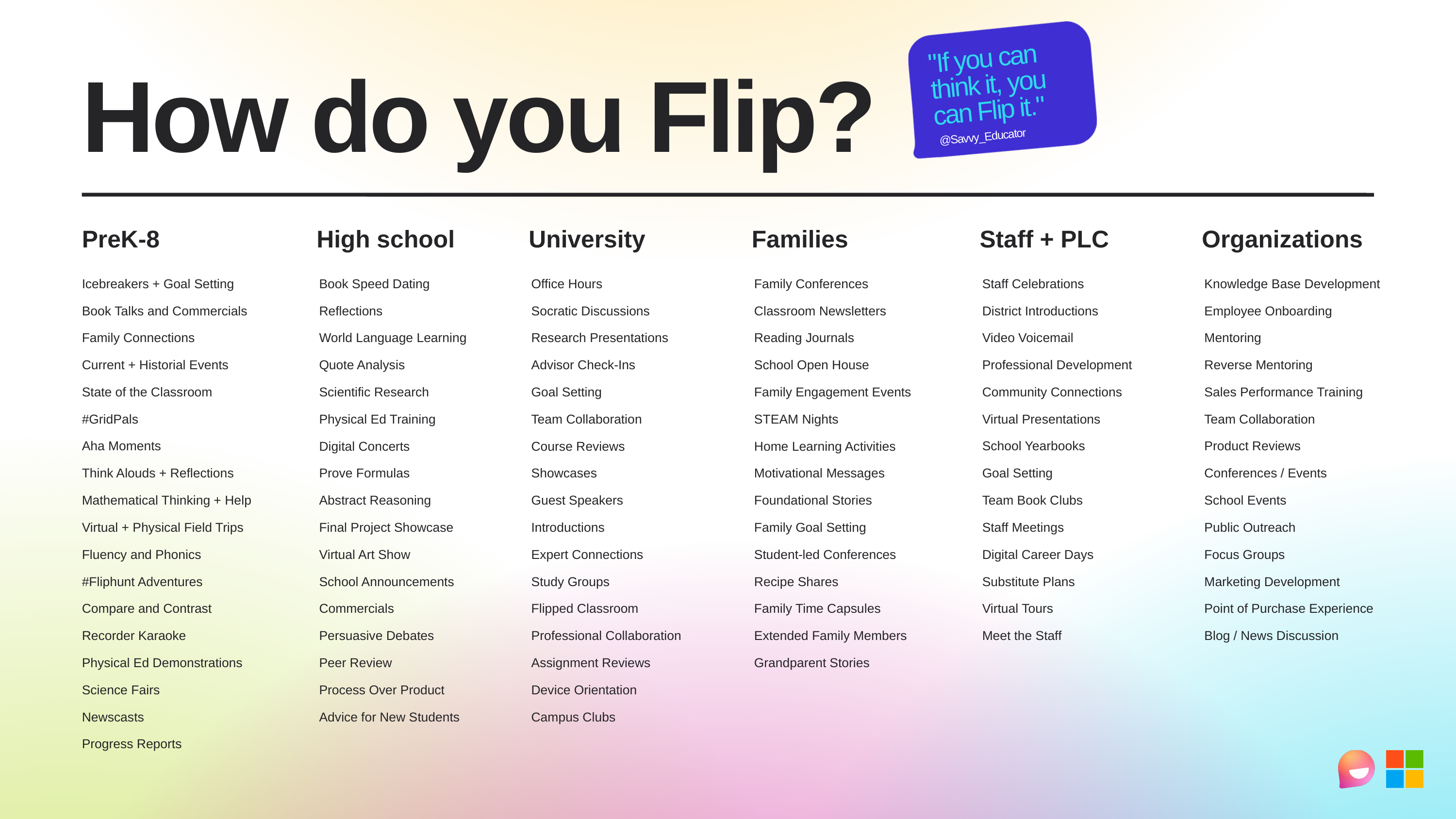

How do you Flip?
"If you can
think it, you
can Flip it."
@Savvy_Educator

PreK-8
High school
University
Families
Staff + PLC
Organizations
Icebreakers + Goal Setting
Book Talks and Commercials
Family Connections
Current + Historial Events
State of the Classroom
#GridPals
Aha Moments
Think Alouds + Reflections
Mathematical Thinking + Help
Virtual + Physical Field Trips
Fluency and Phonics
#Fliphunt Adventures
Compare and Contrast
Recorder Karaoke
Physical Ed Demonstrations
Science Fairs
Newscasts
Progress Reports
Book Speed Dating
Reflections
World Language Learning
Quote Analysis
Scientific Research
Physical Ed Training
Digital Concerts
Prove Formulas
Abstract Reasoning
Final Project Showcase
Virtual Art Show
School Announcements
Commercials
Persuasive Debates
Peer Review
Process Over Product
Advice for New Students
Office Hours
Socratic Discussions
Research Presentations
Advisor Check-Ins
Goal Setting
Team Collaboration
Course Reviews
Showcases
Guest Speakers
Introductions
Expert Connections
Study Groups
Flipped Classroom
Professional Collaboration
Assignment Reviews
Device Orientation
Campus Clubs
Family Conferences
Classroom Newsletters
Reading Journals
School Open House
Family Engagement Events
STEAM Nights
Home Learning Activities
Motivational Messages
Foundational Stories
Family Goal Setting
Student-led Conferences
Recipe Shares
Family Time Capsules
Extended Family Members
Grandparent Stories
Staff Celebrations
District Introductions
Video Voicemail
Professional Development
Community Connections
Virtual Presentations
School Yearbooks
Goal Setting
Team Book Clubs
Staff Meetings
Digital Career Days
Substitute Plans
Virtual Tours
Meet the Staff
Knowledge Base Development
Employee Onboarding
Mentoring
Reverse Mentoring
Sales Performance Training
Team Collaboration
Product Reviews
Conferences / Events
School Events
Public Outreach
Focus Groups
Marketing Development
Point of Purchase Experience
Blog / News Discussion